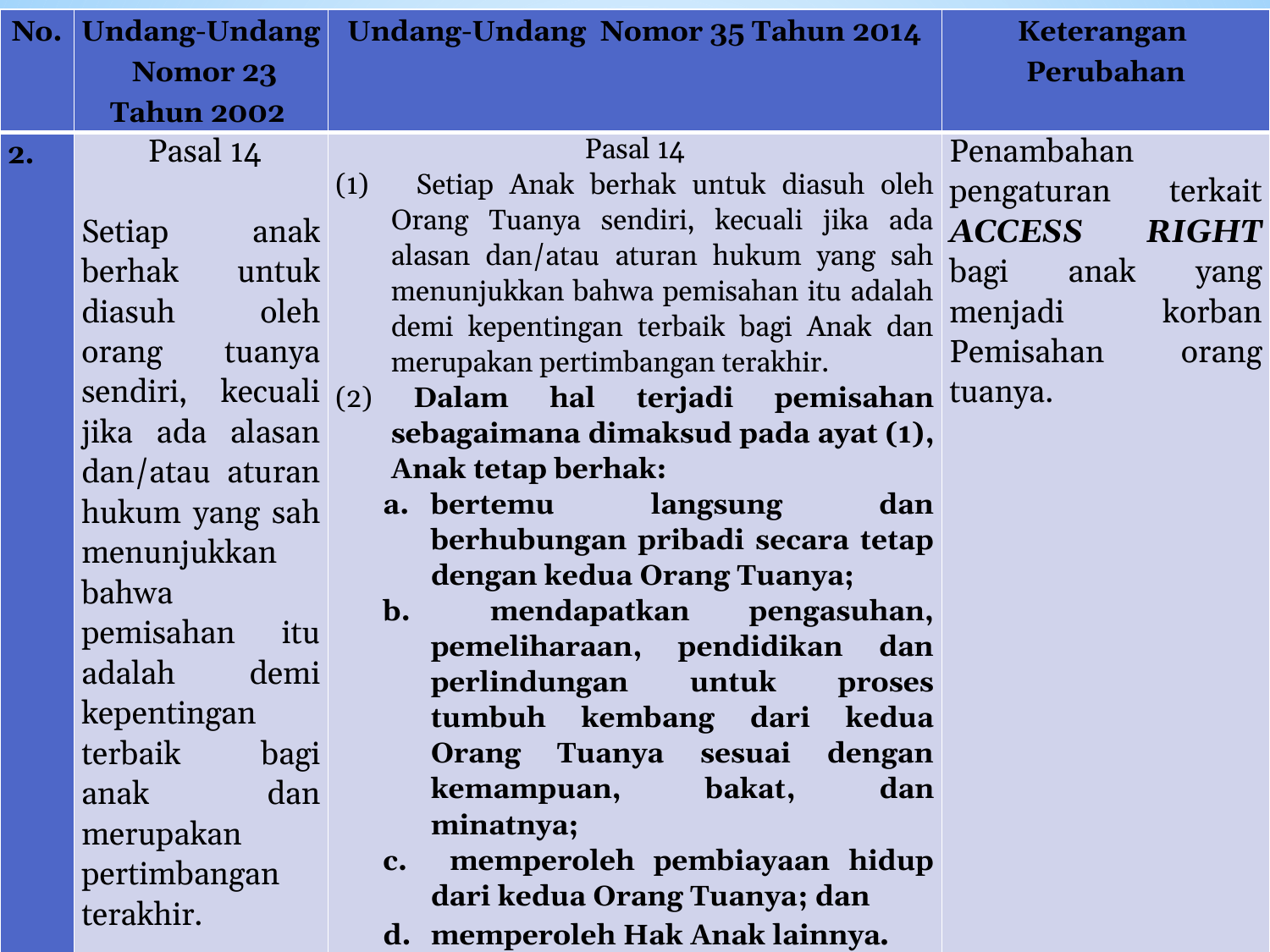

| No. | Undang-Undang Nomor 23 Tahun 2002 | Undang-Undang Nomor 35 Tahun 2014 | Keterangan Perubahan |
| --- | --- | --- | --- |
| 2. | Pasal 14 Setiap anak berhak untuk diasuh oleh orang tuanya sendiri, kecuali jika ada alasan dan/atau aturan hukum yang sah menunjukkan bahwa pemisahan itu adalah demi kepentingan terbaik bagi anak dan merupakan pertimbangan terakhir. | Pasal 14 (1) Setiap Anak berhak untuk diasuh oleh Orang Tuanya sendiri, kecuali jika ada alasan dan/atau aturan hukum yang sah menunjukkan bahwa pemisahan itu adalah demi kepentingan terbaik bagi Anak dan merupakan pertimbangan terakhir. (2) Dalam hal terjadi pemisahan sebagaimana dimaksud pada ayat (1), Anak tetap berhak: bertemu langsung dan berhubungan pribadi secara tetap dengan kedua Orang Tuanya; mendapatkan pengasuhan, pemeliharaan, pendidikan dan perlindungan untuk proses tumbuh kembang dari kedua Orang Tuanya sesuai dengan kemampuan, bakat, dan minatnya; memperoleh pembiayaan hidup dari kedua Orang Tuanya; dan memperoleh Hak Anak lainnya. | Penambahan pengaturan terkait ACCESS RIGHT bagi anak yang menjadi korban Pemisahan orang tuanya. |